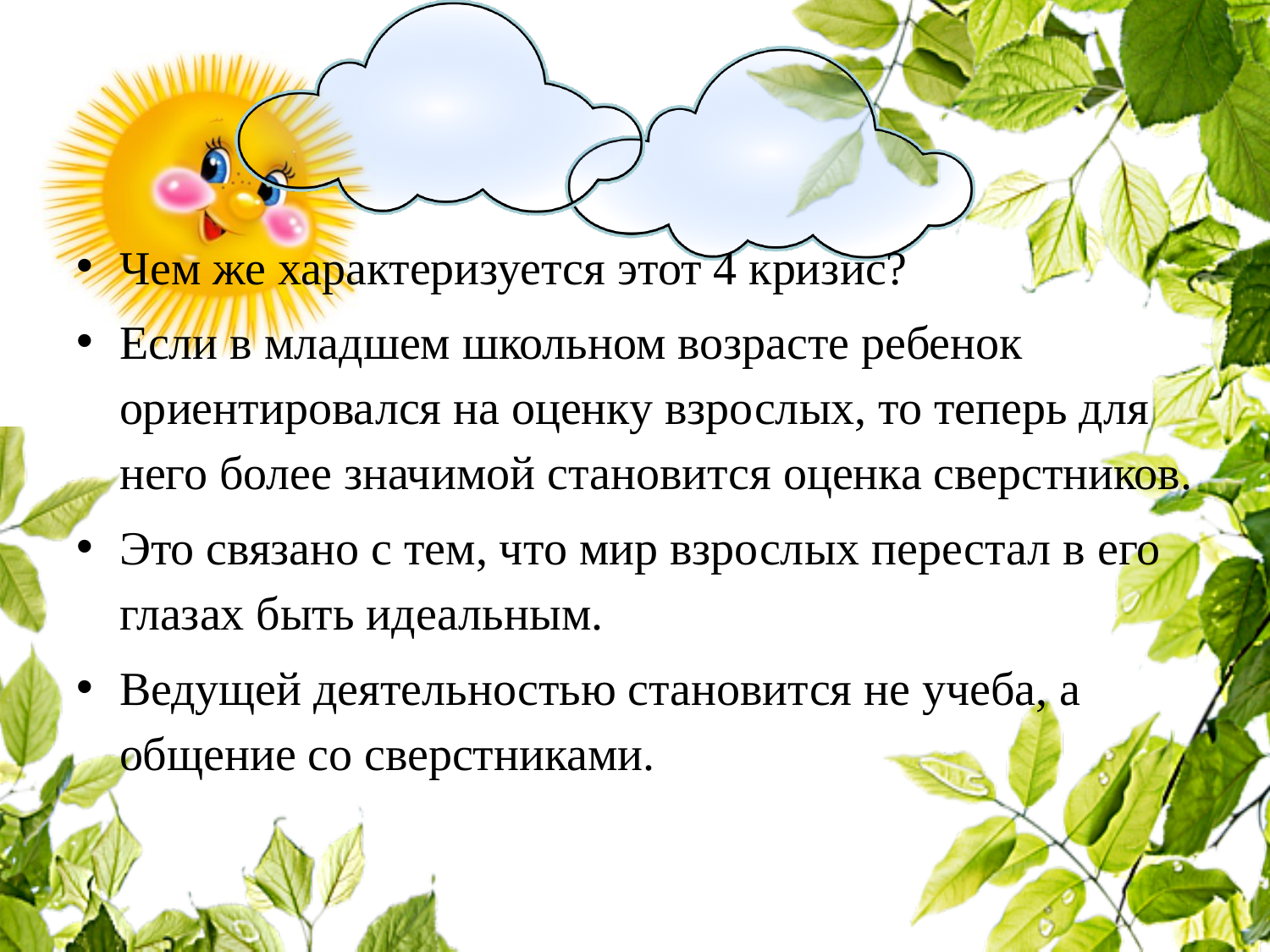

#
Чем же характеризуется этот 4 кризис?
Если в младшем школьном возрасте ребенок ориентировался на оценку взрослых, то теперь для него более значимой становится оценка сверстников.
Это связано с тем, что мир взрослых перестал в его глазах быть идеальным.
Ведущей деятельностью становится не учеба, а общение со сверстниками.